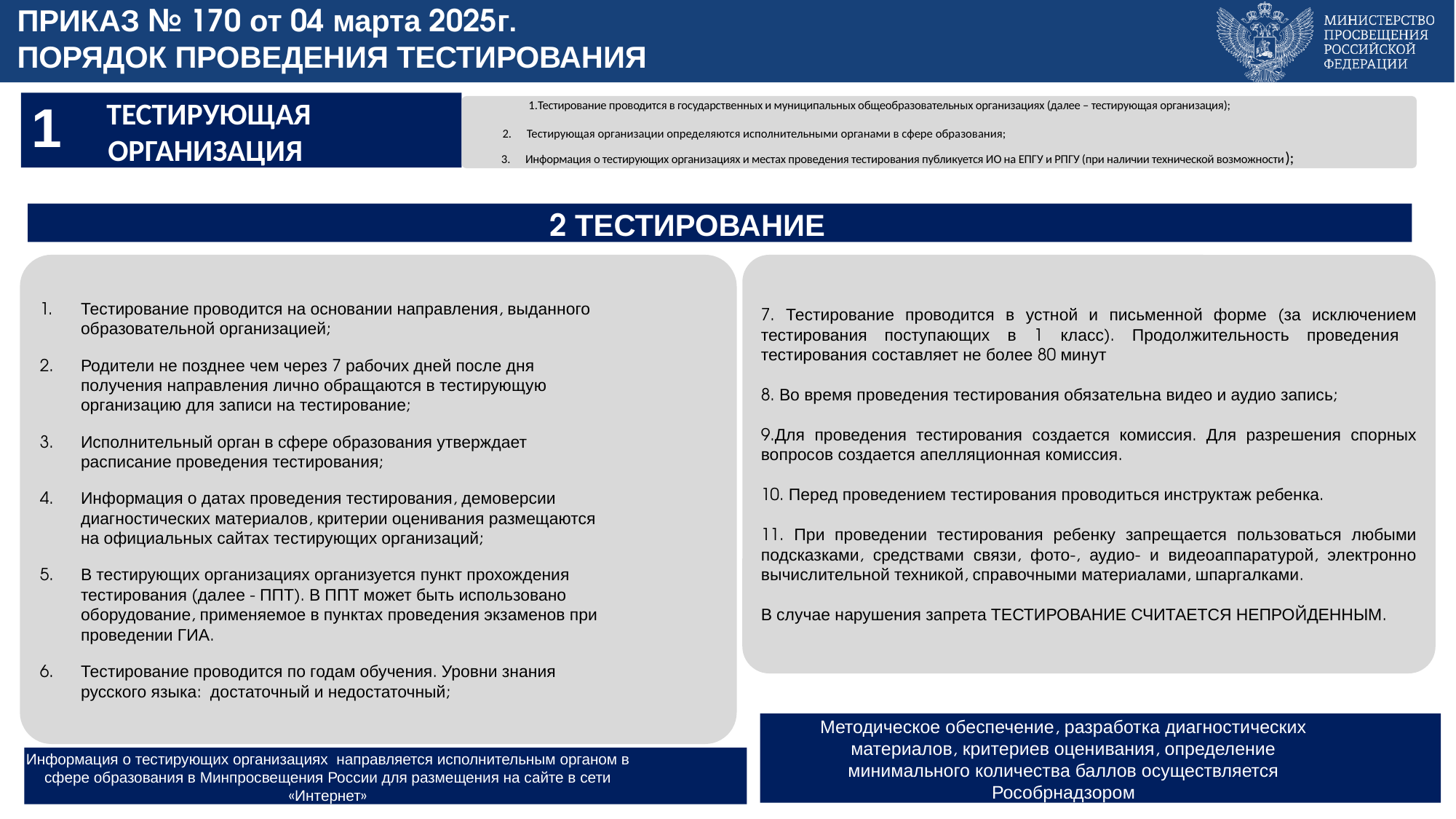

# ПРИКАЗ № 170 от 04 марта 2025г. ПОРЯДОК ПРОВЕДЕНИЯ ТЕСТИРОВАНИЯ
1
ТЕСТИРУЮЩАЯ ОРГАНИЗАЦИЯ
Тестирование проводится в государственных и муниципальных общеобразовательных организациях (далее – тестирующая организация);
Тестирующая организации определяются исполнительными органами в сфере образования;
Информация о тестирующих организациях и местах проведения тестирования публикуется ИО на ЕПГУ и РПГУ (при наличии технической возможности);
2 ТЕСТИРОВАНИЕ
Тестирование проводится на основании направления, выданного образовательной организацией;
Родители не позднее чем через 7 рабочих дней после дня получения направления лично обращаются в тестирующую организацию для записи на тестирование;
Исполнительный орган в сфере образования утверждает расписание проведения тестирования;
Информация о датах проведения тестирования, демоверсии диагностических материалов, критерии оценивания размещаются на официальных сайтах тестирующих организаций;
В тестирующих организациях организуется пункт прохождения тестирования (далее - ППТ). В ППТ может быть использовано оборудование, применяемое в пунктах проведения экзаменов при проведении ГИА.
Тестирование проводится по годам обучения. Уровни знания русского языка:  достаточный и недостаточный;

7. Тестирование проводится в устной и письменной форме (за исключением тестирования поступающих в 1 класс). Продолжительность проведения  тестирования составляет не более 80 минут

8. Во время проведения тестирования обязательна видео и аудио запись;

9.Для проведения тестирования создается комиссия. Для разрешения спорных вопросов создается апелляционная комиссия.

10. Перед проведением тестирования проводиться инструктаж ребенка.

11. При проведении тестирования ребенку запрещается пользоваться любыми подсказками, средствами связи, фото-, аудио- и видеоаппаратурой, электронно вычислительной техникой, справочными материалами, шпаргалками.

В случае нарушения запрета ТЕСТИРОВАНИЕ СЧИТАЕТСЯ НЕПРОЙДЕННЫМ.

Методическое обеспечение, разработка диагностических материалов, критериев оценивания, определение минимального количества баллов осуществляется Рособрнадзором
Информация о тестирующих организациях  направляется исполнительным органом в сфере образования в Минпросвещения России для размещения на сайте в сети «Интернет»